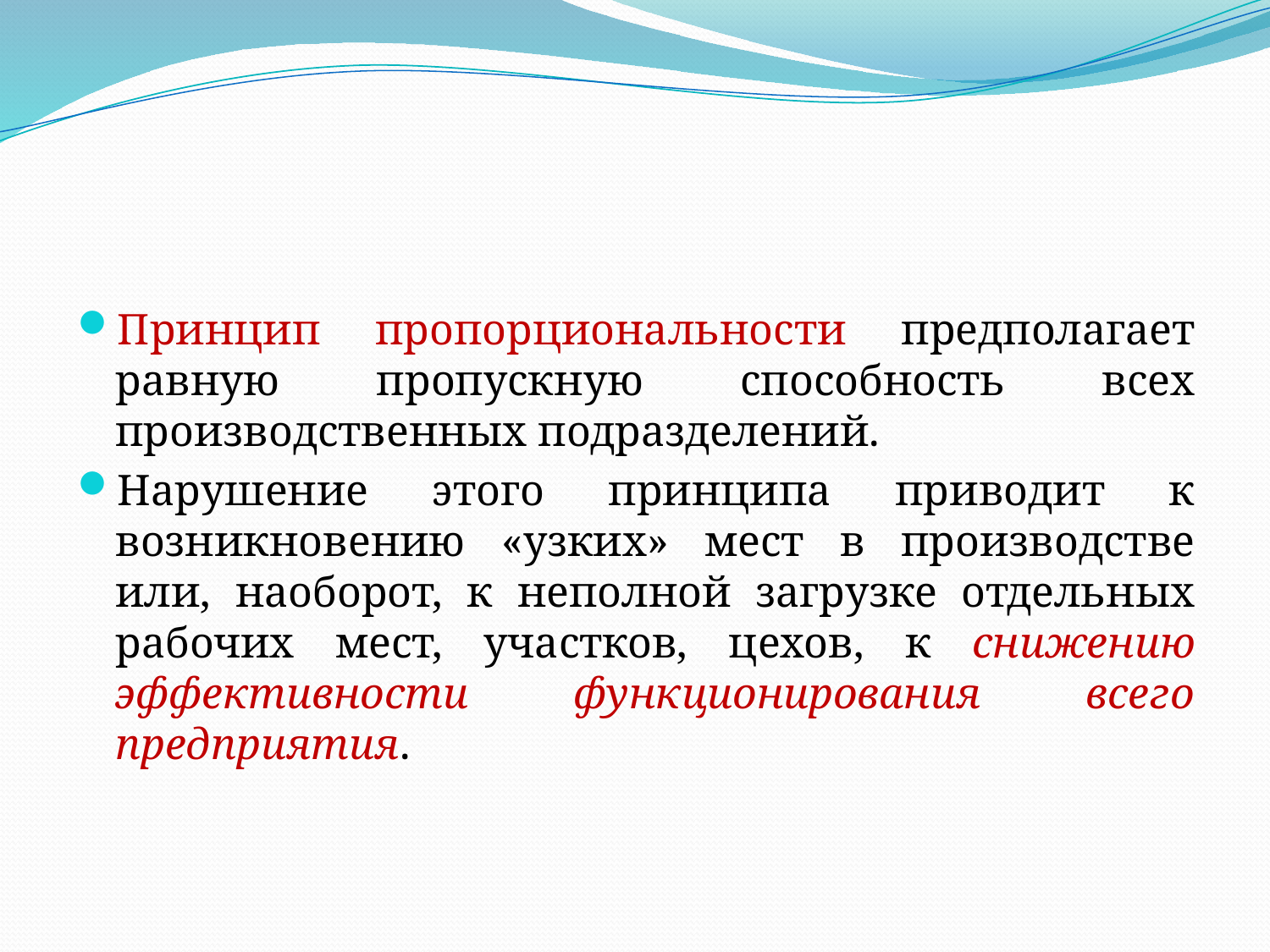

Принцип пропорциональности предполагает равную пропускную способность всех производственных подразделений.
Нарушение этого принципа приводит к возникновению «узких» мест в производстве или, наоборот, к неполной загрузке отдельных рабочих мест, участков, цехов, к снижению эффективности функционирования всего предприятия.